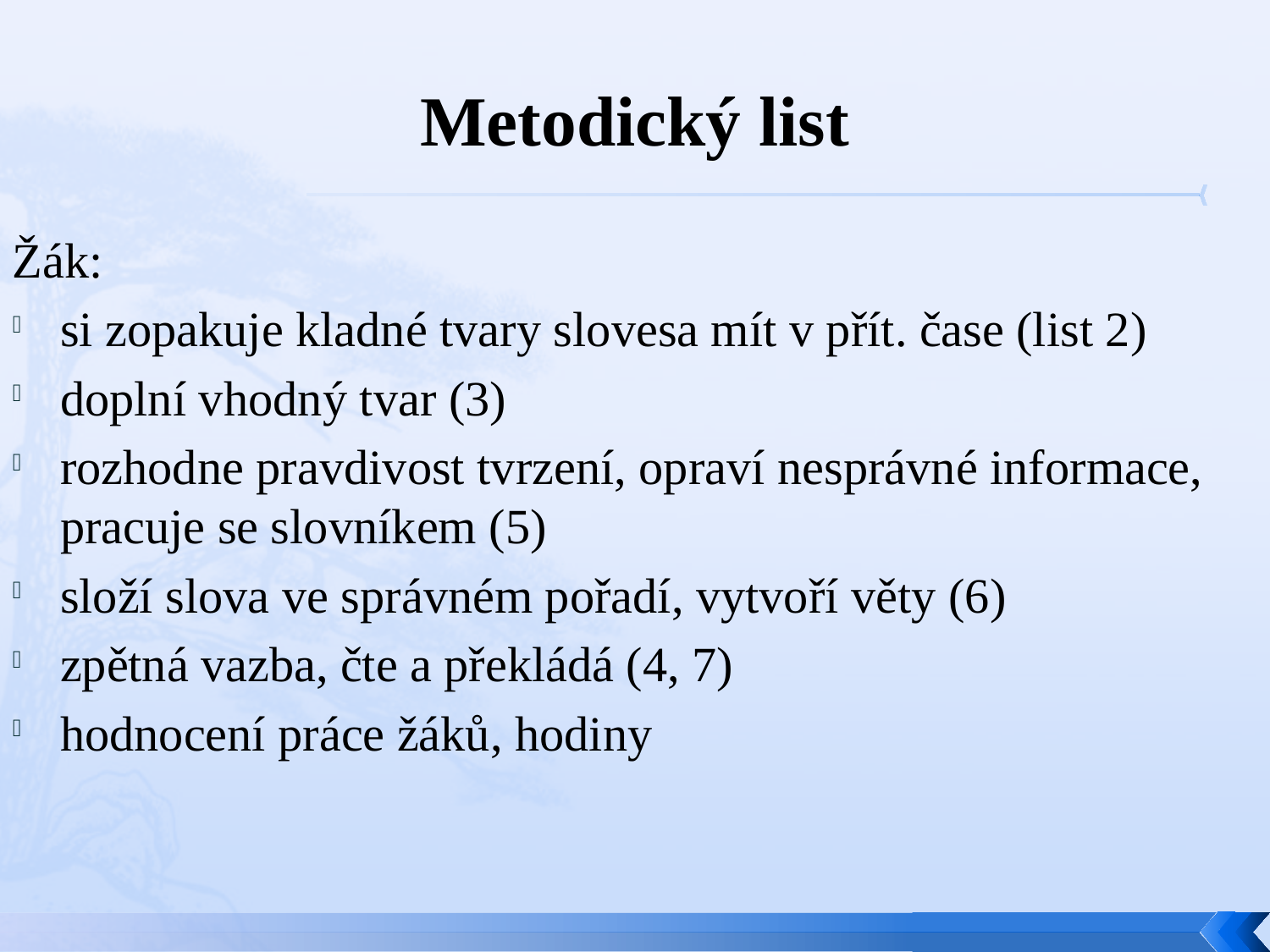

# Metodický list
Žák:
si zopakuje kladné tvary slovesa mít v přít. čase (list 2)
doplní vhodný tvar (3)
rozhodne pravdivost tvrzení, opraví nesprávné informace, pracuje se slovníkem (5)
složí slova ve správném pořadí, vytvoří věty (6)
zpětná vazba, čte a překládá (4, 7)
hodnocení práce žáků, hodiny